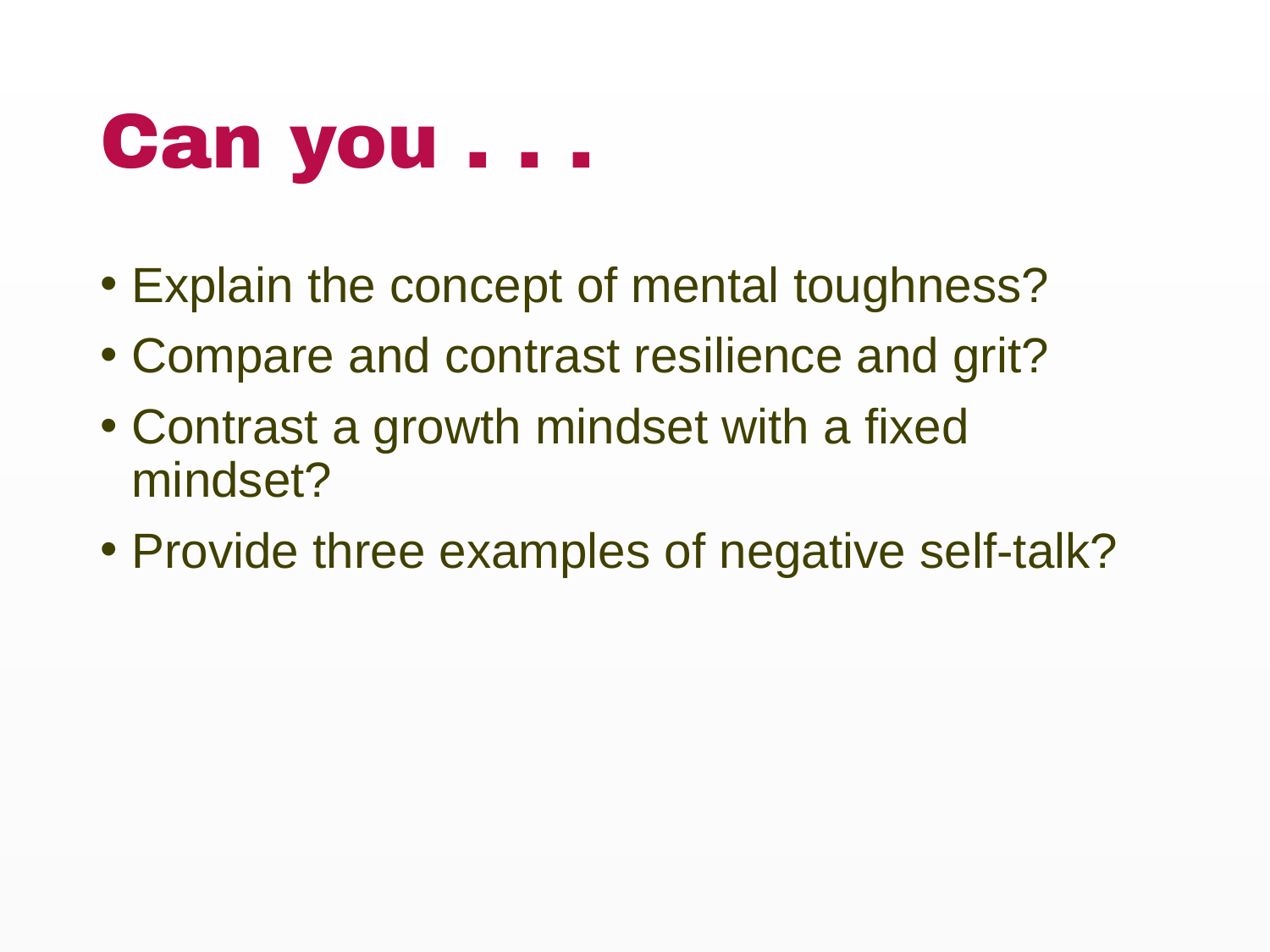

# Can you . . .
Explain the concept of mental toughness?
Compare and contrast resilience and grit?
Contrast a growth mindset with a fixed mindset?
Provide three examples of negative self-talk?